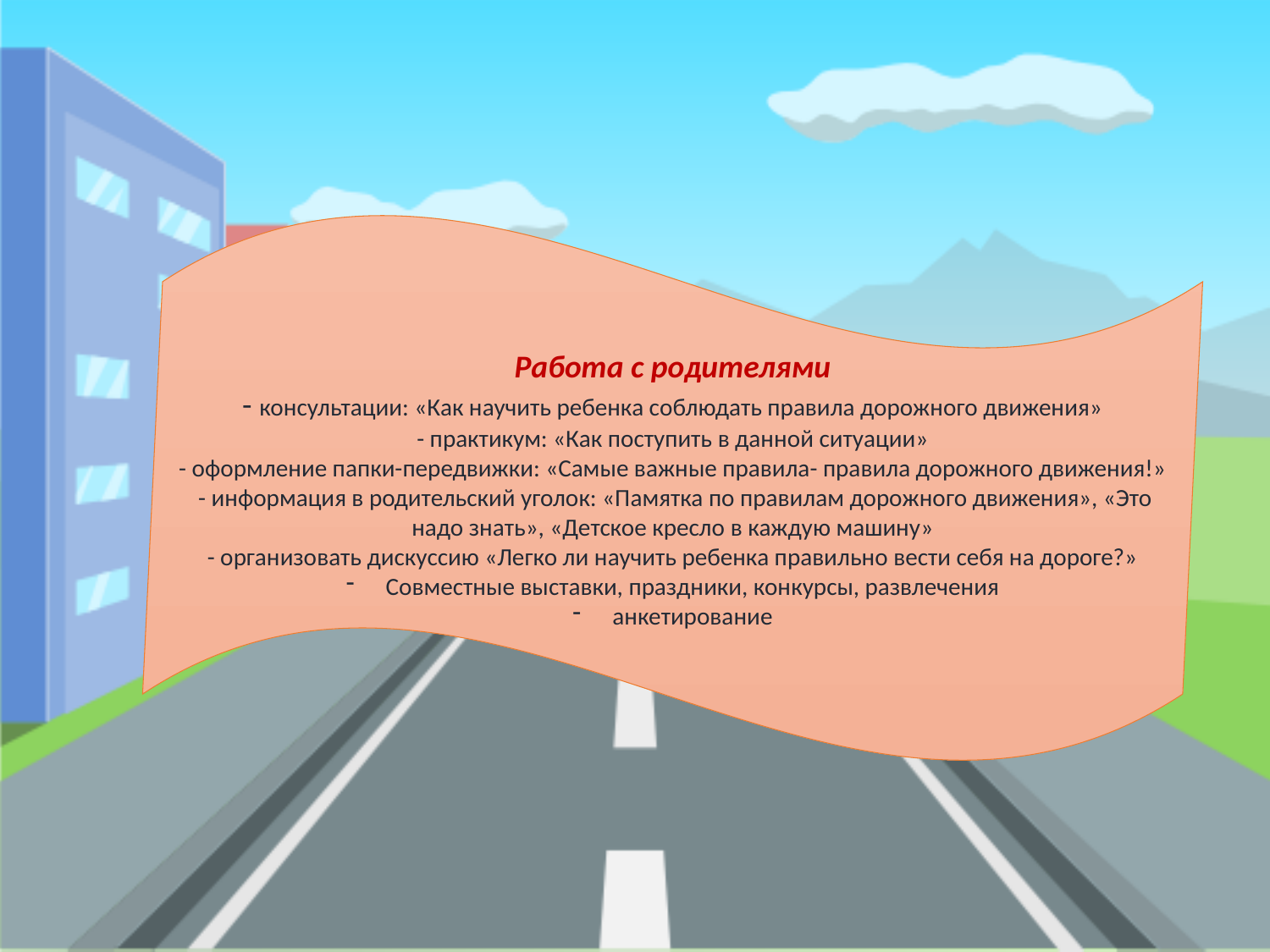

#
Работа с родителями
- консультации: «Как научить ребенка соблюдать правила дорожного движения»
- практикум: «Как поступить в данной ситуации»
- оформление папки-передвижки: «Самые важные правила- правила дорожного движения!»
 - информация в родительский уголок: «Памятка по правилам дорожного движения», «Это надо знать», «Детское кресло в каждую машину»
- организовать дискуссию «Легко ли научить ребенка правильно вести себя на дороге?»
Совместные выставки, праздники, конкурсы, развлечения
анкетирование